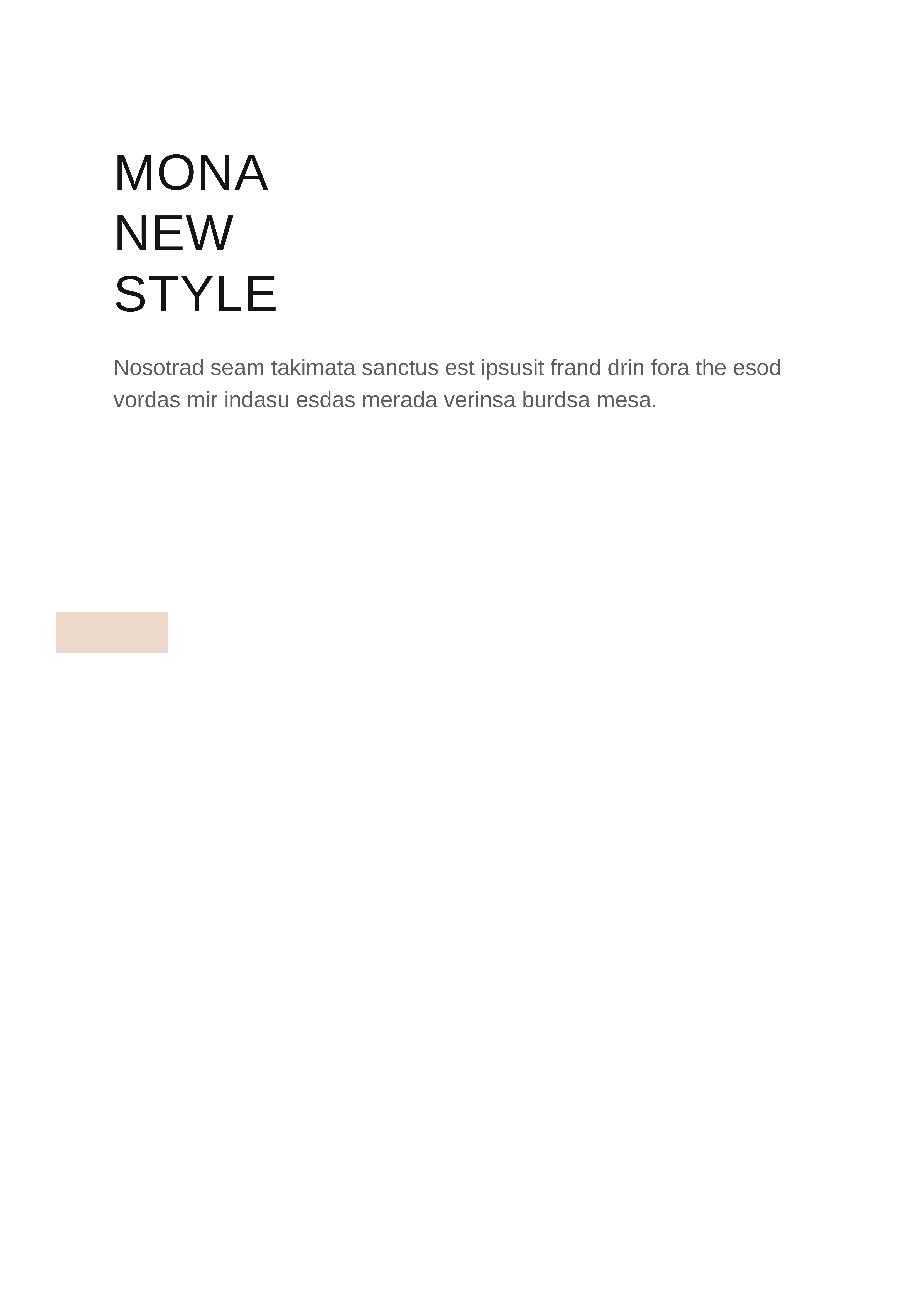

MONA
NEW STYLE
Nosotrad seam takimata sanctus est ipsusit frand drin fora the esod vordas mir indasu esdas merada verinsa burdsa mesa.